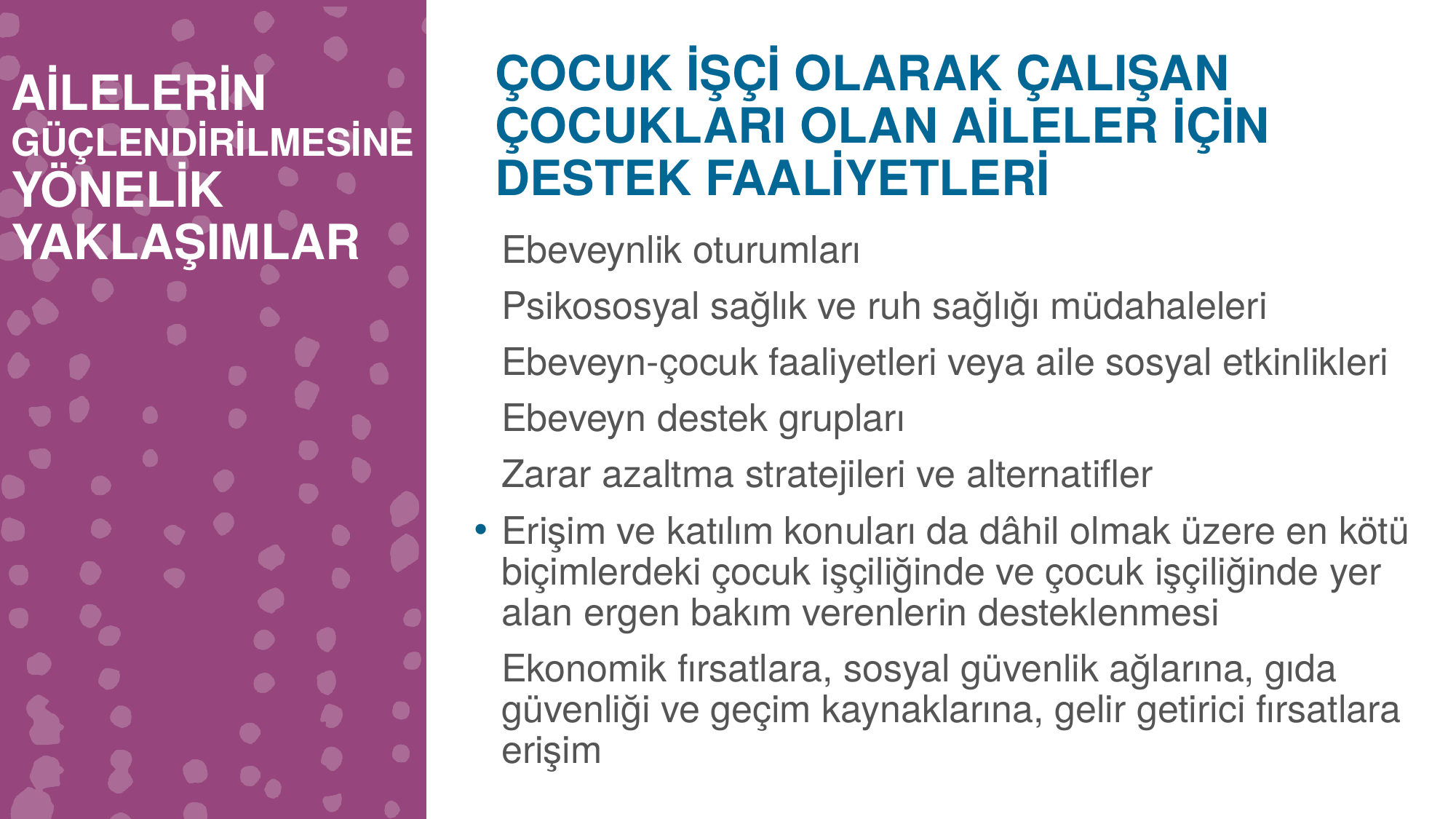

ÇOCUK İŞÇİ OLARAK ÇALIŞAN ÇOCUKLARI OLAN AİLELER İÇİN DESTEK FAALİYETLERİ
AİLELERİN GÜÇLENDİRİLMESİNE YÖNELİK YAKLAŞIMLAR

Ebeveynlik oturumları
Psikososyal sağlık ve ruh sağlığı müdahaleleri
Ebeveyn-çocuk faaliyetleri veya aile sosyal etkinlikleri
Ebeveyn destek grupları
Zarar azaltma stratejileri ve alternatifler
Erişim ve katılım konuları da dâhil olmak üzere en kötü biçimlerdeki çocuk işçiliğinde ve çocuk işçiliğinde yer alan ergen bakım verenlerin desteklenmesi
Ekonomik fırsatlara, sosyal güvenlik ağlarına, gıda güvenliği ve geçim kaynaklarına, gelir getirici fırsatlara erişim